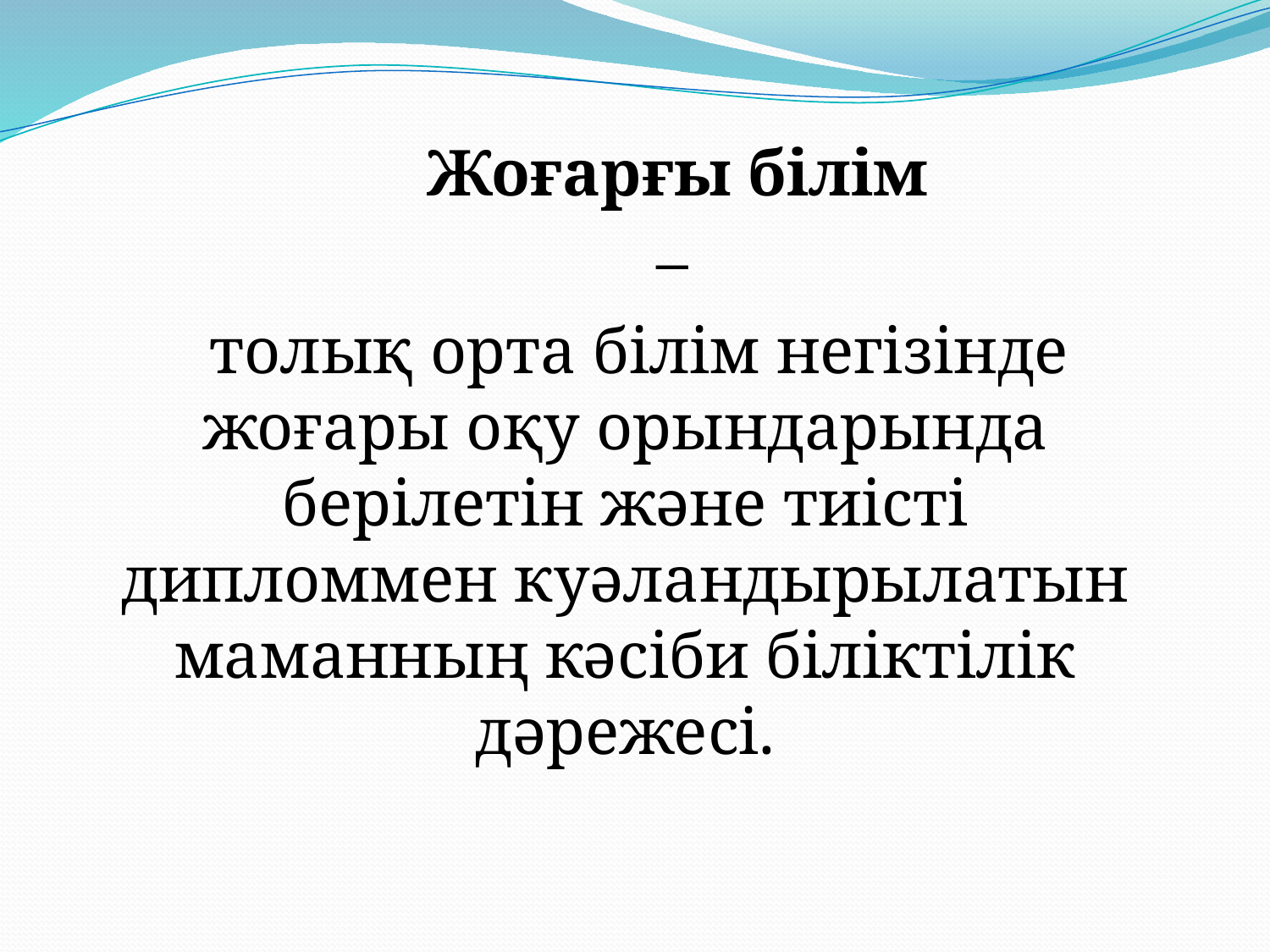

Жоғарғы білім
                                     –
    толық орта білім негізінде жоғары оқу орындарында берілетін және тиісті дипломмен куәландырылатын маманның кәсіби біліктілік дәрежесі.